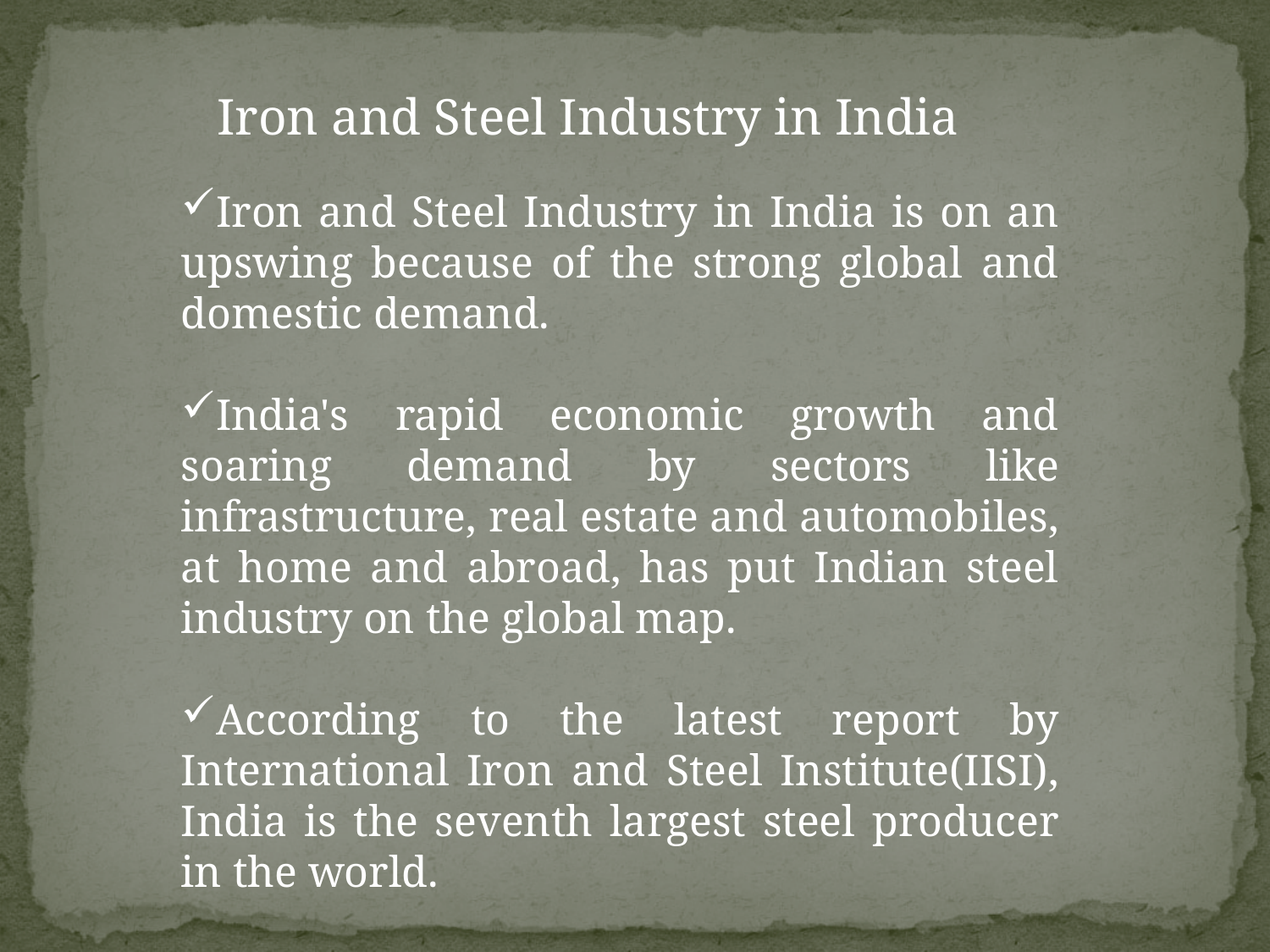

Iron and Steel Industry in India
Iron and Steel Industry in India is on an upswing because of the strong global and domestic demand.

India's rapid economic growth and soaring demand by sectors like infrastructure, real estate and automobiles, at home and abroad, has put Indian steel industry on the global map.

According to the latest report by International Iron and Steel Institute(IISI), India is the seventh largest steel producer in the world.